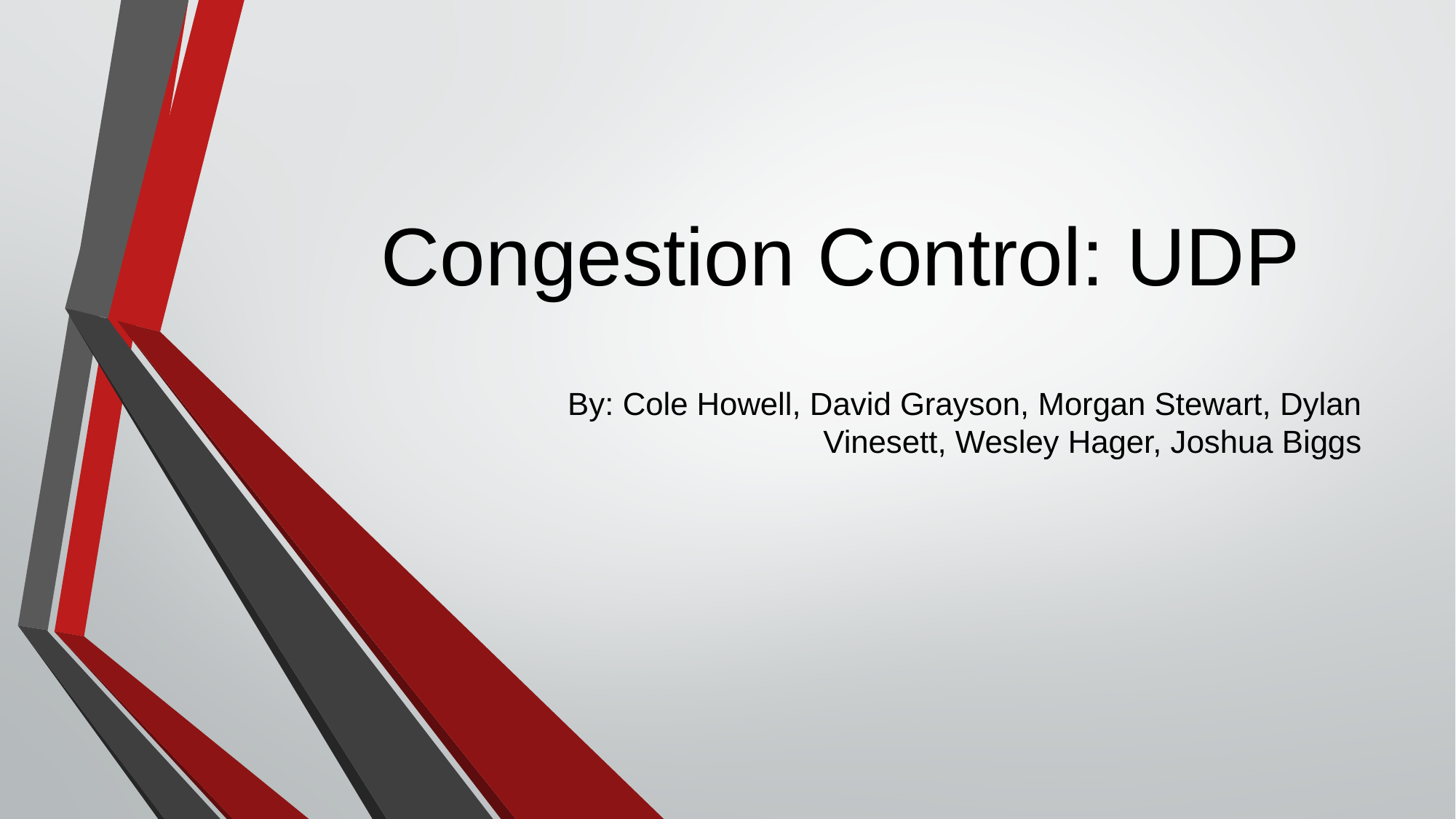

# Congestion Control: UDP
By: Cole Howell, David Grayson, Morgan Stewart, Dylan Vinesett, Wesley Hager, Joshua Biggs